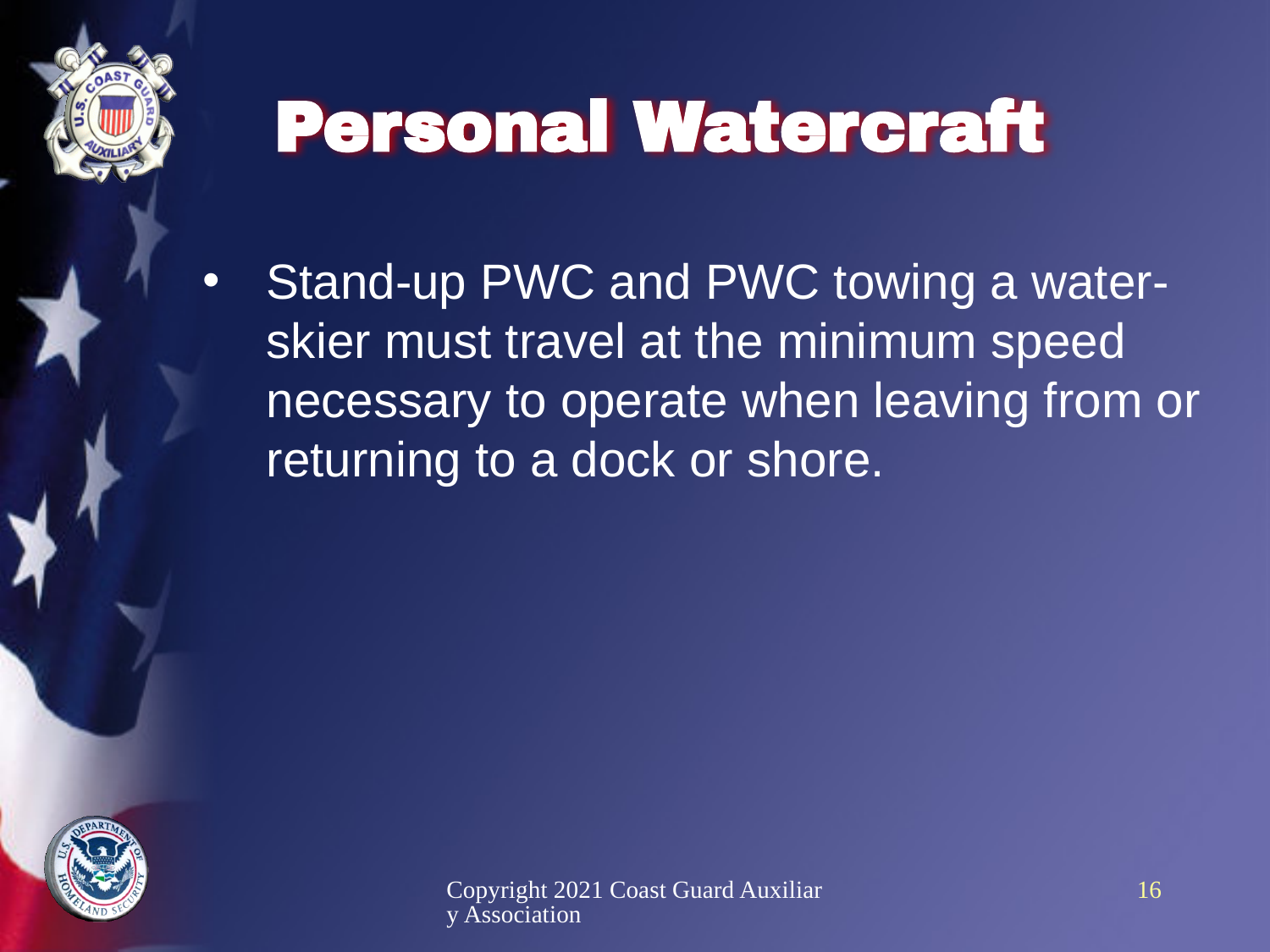

# Personal Watercraft
Stand-up PWC and PWC towing a water-skier must travel at the minimum speed necessary to operate when leaving from or returning to a dock or shore.

Copyright 2021 Coast Guard Auxiliary Association
16